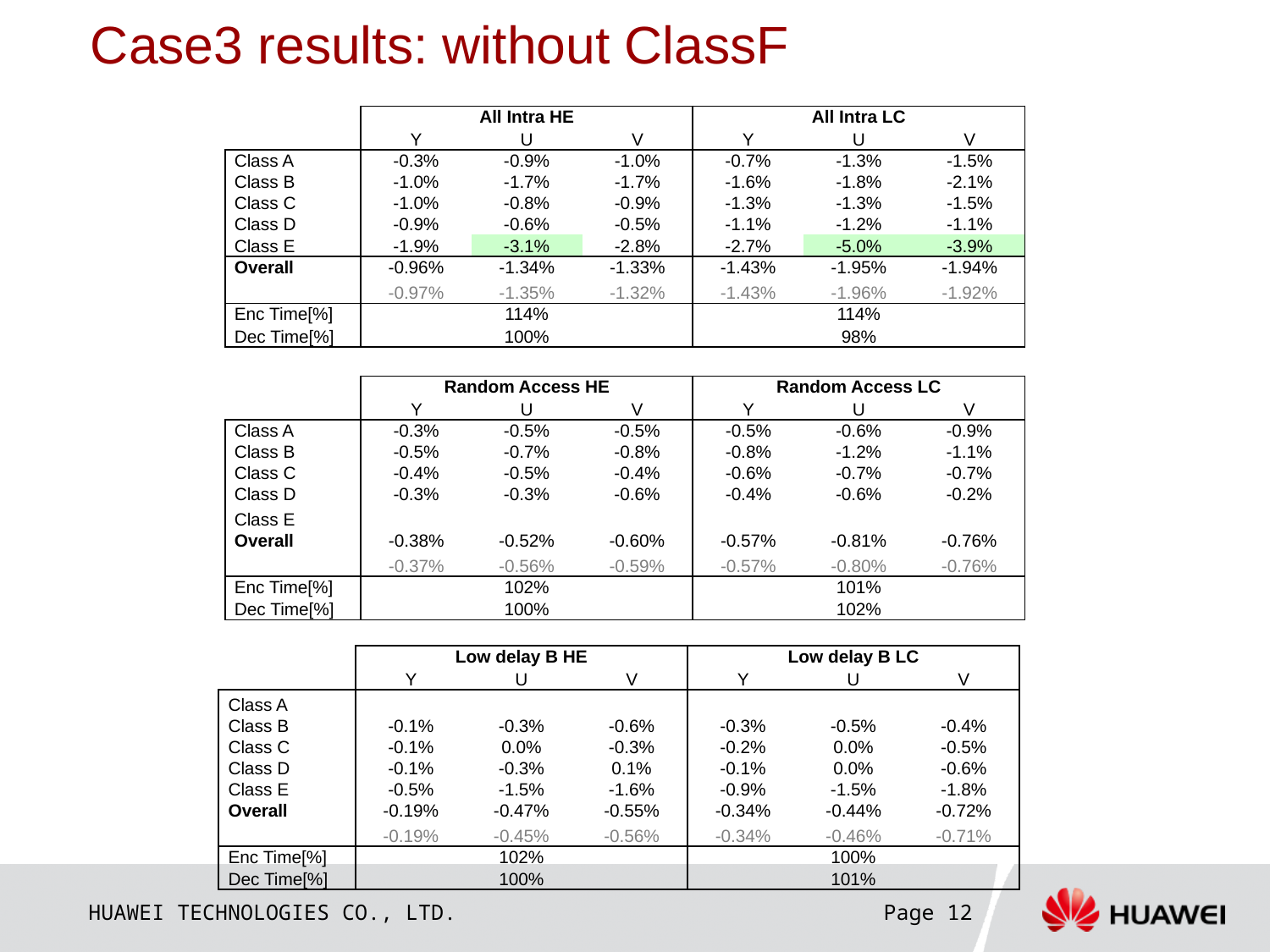

# Case3 results: without ClassF
|  | All Intra HE |  |  | All Intra LC |  |  |
| --- | --- | --- | --- | --- | --- | --- |
|  | Y | U | V | Y | U | V |
| Class A | -0.3% | -0.9% | -1.0% | -0.7% | -1.3% | -1.5% |
| Class B | -1.0% | -1.7% | -1.7% | -1.6% | -1.8% | -2.1% |
| Class C | -1.0% | -0.8% | -0.9% | -1.3% | -1.3% | -1.5% |
| Class D | -0.9% | -0.6% | -0.5% | -1.1% | -1.2% | -1.1% |
| Class E | -1.9% | -3.1% | -2.8% | -2.7% | -5.0% | -3.9% |
| Overall | -0.96% | -1.34% | -1.33% | -1.43% | -1.95% | -1.94% |
|  | -0.97% | -1.35% | -1.32% | -1.43% | -1.96% | -1.92% |
| Enc Time[%] | 114% |  |  | 114% |  |  |
| Dec Time[%] | 100% |  |  | 98% |  |  |
|  | Random Access HE |  |  | Random Access LC |  |  |
| --- | --- | --- | --- | --- | --- | --- |
|  | Y | U | V | Y | U | V |
| Class A | -0.3% | -0.5% | -0.5% | -0.5% | -0.6% | -0.9% |
| Class B | -0.5% | -0.7% | -0.8% | -0.8% | -1.2% | -1.1% |
| Class C | -0.4% | -0.5% | -0.4% | -0.6% | -0.7% | -0.7% |
| Class D | -0.3% | -0.3% | -0.6% | -0.4% | -0.6% | -0.2% |
| Class E |  |  |  |  |  |  |
| Overall | -0.38% | -0.52% | -0.60% | -0.57% | -0.81% | -0.76% |
|  | -0.37% | -0.56% | -0.59% | -0.57% | -0.80% | -0.76% |
| Enc Time[%] | 102% |  |  | 101% |  |  |
| Dec Time[%] | 100% |  |  | 102% |  |  |
|  | Low delay B HE |  |  | Low delay B LC |  |  |
| --- | --- | --- | --- | --- | --- | --- |
|  | Y | U | V | Y | U | V |
| Class A |  |  |  |  |  |  |
| Class B | -0.1% | -0.3% | -0.6% | -0.3% | -0.5% | -0.4% |
| Class C | -0.1% | 0.0% | -0.3% | -0.2% | 0.0% | -0.5% |
| Class D | -0.1% | -0.3% | 0.1% | -0.1% | 0.0% | -0.6% |
| Class E | -0.5% | -1.5% | -1.6% | -0.9% | -1.5% | -1.8% |
| Overall | -0.19% | -0.47% | -0.55% | -0.34% | -0.44% | -0.72% |
|  | -0.19% | -0.45% | -0.56% | -0.34% | -0.46% | -0.71% |
| Enc Time[%] | 102% |  |  | 100% |  |  |
| Dec Time[%] | 100% |  |  | 101% |  |  |
Page 12